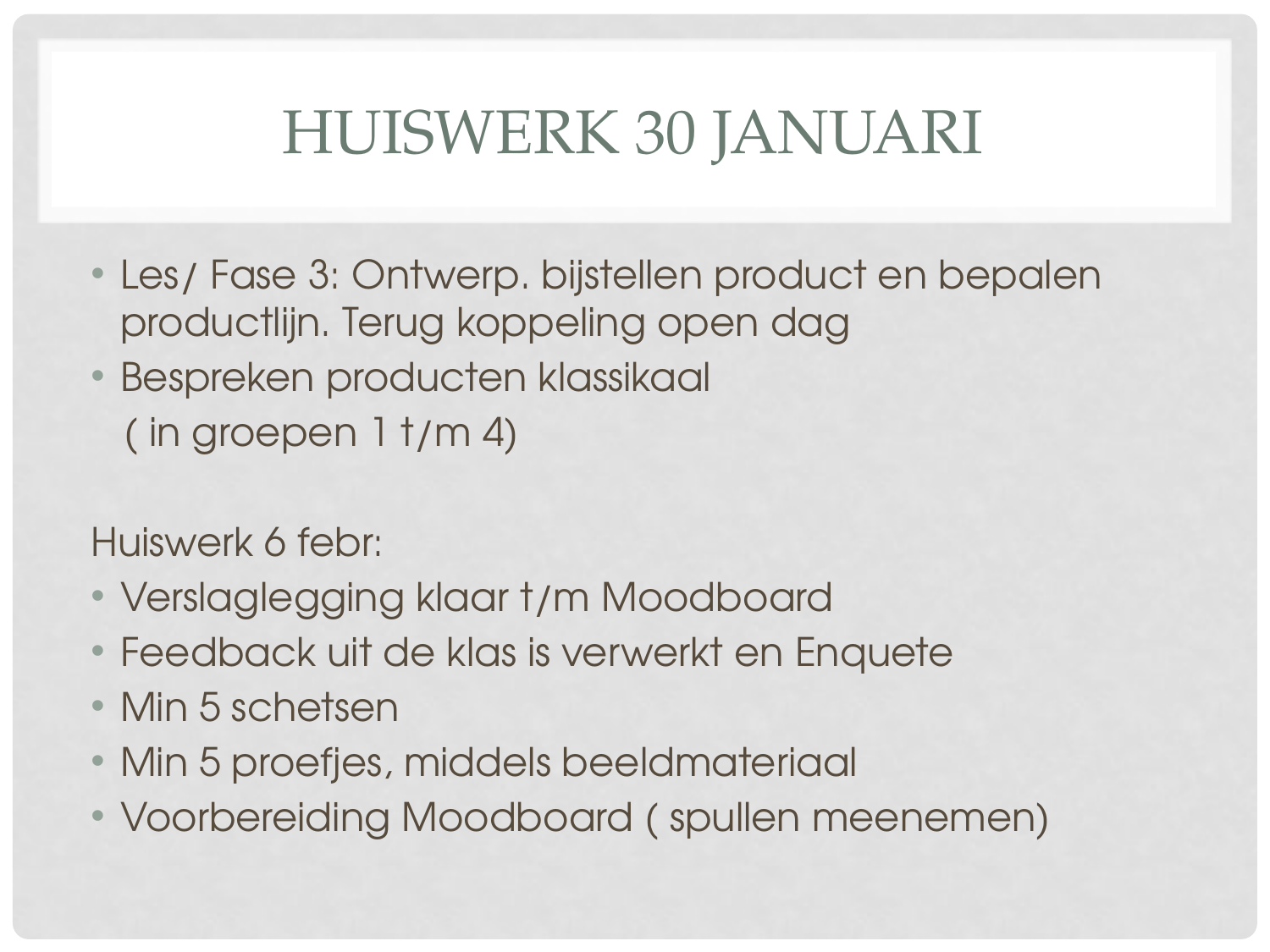

# Huiswerk 30 januari
Les/ Fase 3: Ontwerp. bijstellen product en bepalen productlijn. Terug koppeling open dag
Bespreken producten klassikaal
   ( in groepen 1 t/m 4)

Huiswerk 6 febr:
Verslaglegging klaar t/m Moodboard
Feedback uit de klas is verwerkt en Enquete
Min 5 schetsen
Min 5 proefjes, middels beeldmateriaal
Voorbereiding Moodboard ( spullen meenemen)